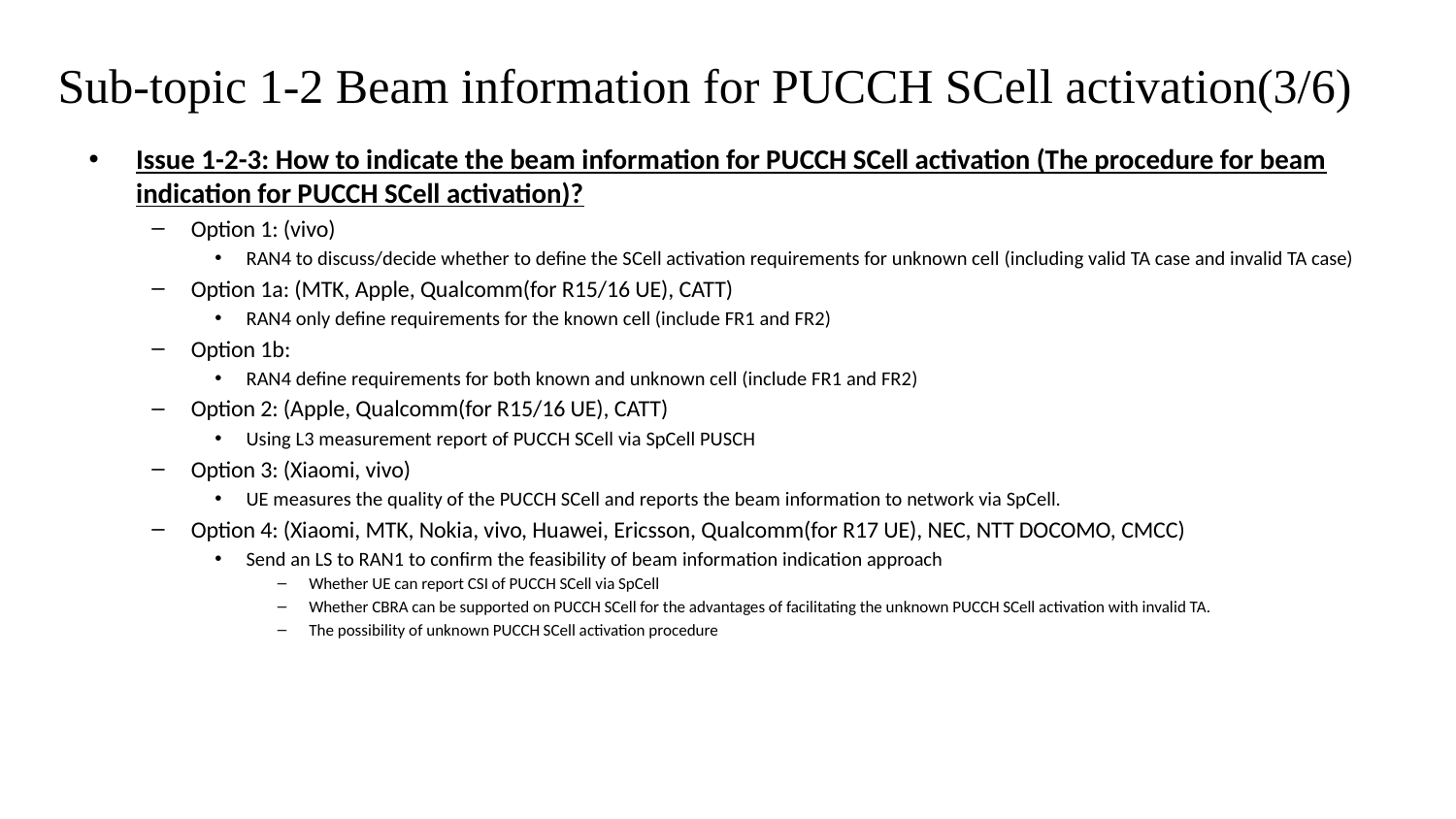

# Sub-topic 1-2 Beam information for PUCCH SCell activation(3/6)
Issue 1-2-3: How to indicate the beam information for PUCCH SCell activation (The procedure for beam indication for PUCCH SCell activation)?
Option 1: (vivo)
RAN4 to discuss/decide whether to define the SCell activation requirements for unknown cell (including valid TA case and invalid TA case)
Option 1a: (MTK, Apple, Qualcomm(for R15/16 UE), CATT)
RAN4 only define requirements for the known cell (include FR1 and FR2)
Option 1b:
RAN4 define requirements for both known and unknown cell (include FR1 and FR2)
Option 2: (Apple, Qualcomm(for R15/16 UE), CATT)
Using L3 measurement report of PUCCH SCell via SpCell PUSCH
Option 3: (Xiaomi, vivo)
UE measures the quality of the PUCCH SCell and reports the beam information to network via SpCell.
Option 4: (Xiaomi, MTK, Nokia, vivo, Huawei, Ericsson, Qualcomm(for R17 UE), NEC, NTT DOCOMO, CMCC)
Send an LS to RAN1 to confirm the feasibility of beam information indication approach
Whether UE can report CSI of PUCCH SCell via SpCell
Whether CBRA can be supported on PUCCH SCell for the advantages of facilitating the unknown PUCCH SCell activation with invalid TA.
The possibility of unknown PUCCH SCell activation procedure